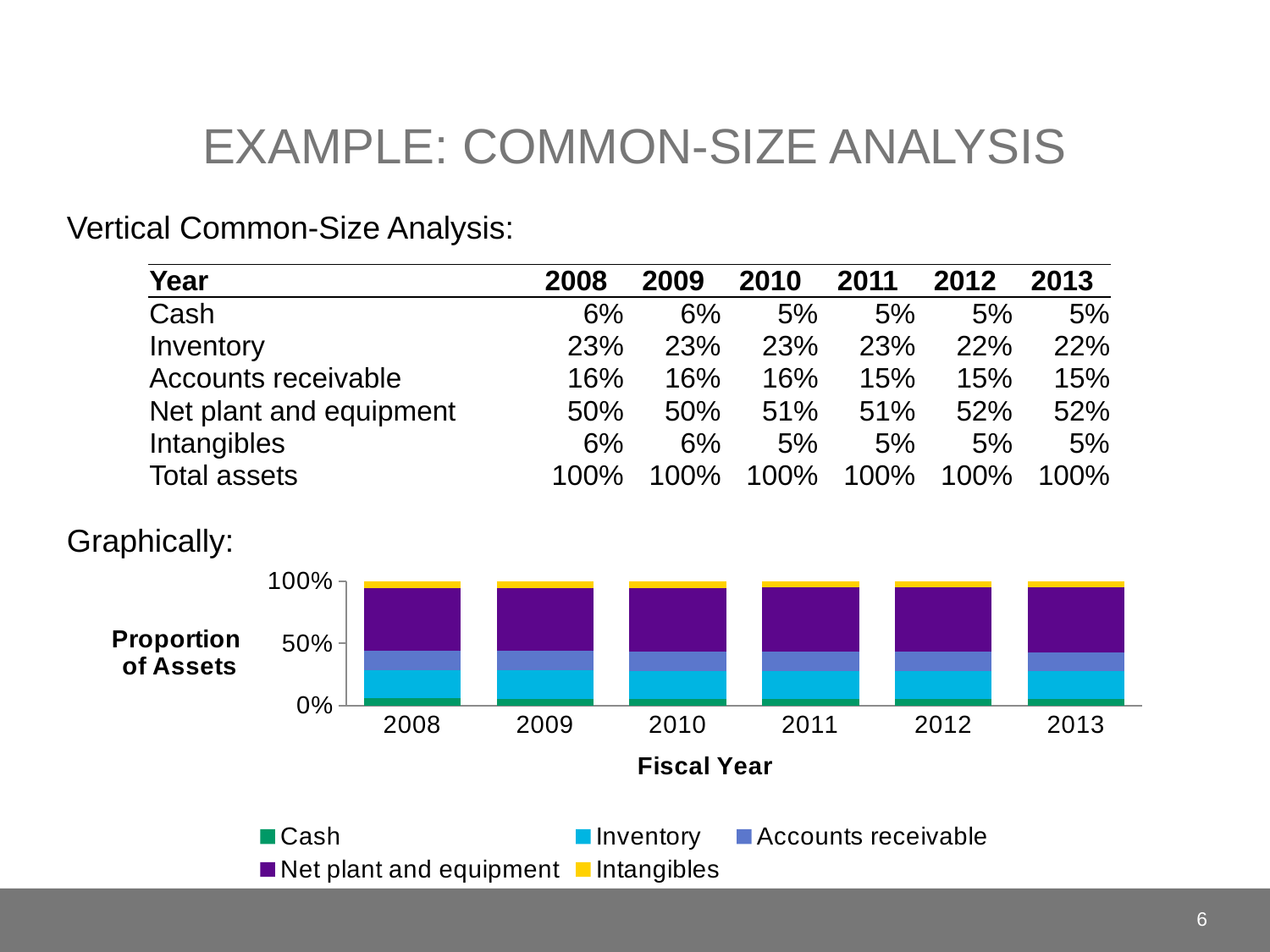

# Example: Common-size analysis
Vertical Common-Size Analysis:

Graphically:

| Year | 2008 | 2009 | 2010 | 2011 | 2012 | 2013 |
| --- | --- | --- | --- | --- | --- | --- |
| Cash | 6% | 6% | 5% | 5% | 5% | 5% |
| Inventory | 23% | 23% | 23% | 23% | 22% | 22% |
| Accounts receivable | 16% | 16% | 16% | 15% | 15% | 15% |
| Net plant and equipment | 50% | 50% | 51% | 51% | 52% | 52% |
| Intangibles | 6% | 6% | 5% | 5% | 5% | 5% |
| Total assets | 100% | 100% | 100% | 100% | 100% | 100% |

### Chart

| Category | Cash | Inventory | Accounts receivable | Net plant and equipment | Intangibles |
|---|---|---|---|---|---|
| 2008 | 0.05714285714285716 | 0.22571428571428626 | 0.16000000000000028 | 0.5 | 0.05714285714285716 |
| 2009 | 0.055988248011308514 | 0.2255328584495137 | 0.15831924388148305 | 0.5044485711909975 | 0.055711078466698094 |
| 2010 | 0.054850573723773874 | 0.22532530729441141 | 0.1566378819000097 | 0.5088773941003777 | 0.05430884298142789 |
| 2011 | 0.05372981955690968 | 0.2250919846851602 | 0.1549565031836107 | 0.5132858968185579 | 0.05293579575576218 |
| 2012 | 0.052625961224379986 | 0.22483325123972442 | 0.15327568463291746 | 0.5176735270748958 | 0.051591575828083824 |
| 2013 | 0.051538965166917236 | 0.22454947524799077 | 0.15159599068161494 | 0.5220397522095462 | 0.0502758166939327 |
6